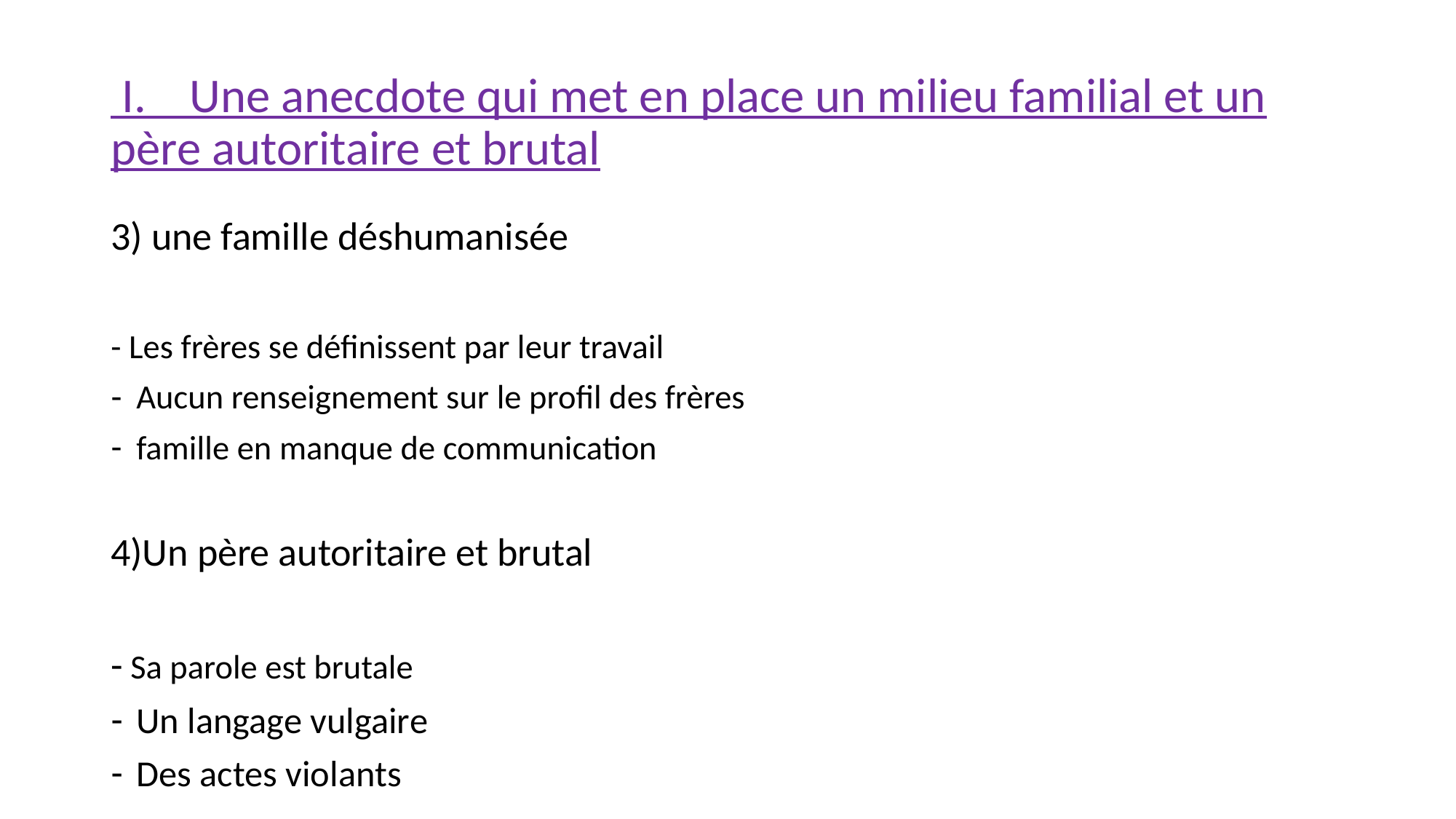

# I.    Une anecdote qui met en place un milieu familial et un père autoritaire et brutal
3) une famille déshumanisée

- Les frères se définissent par leur travail
Aucun renseignement sur le profil des frères
famille en manque de communication

4)Un père autoritaire et brutal

- Sa parole est brutale
Un langage vulgaire
Des actes violants